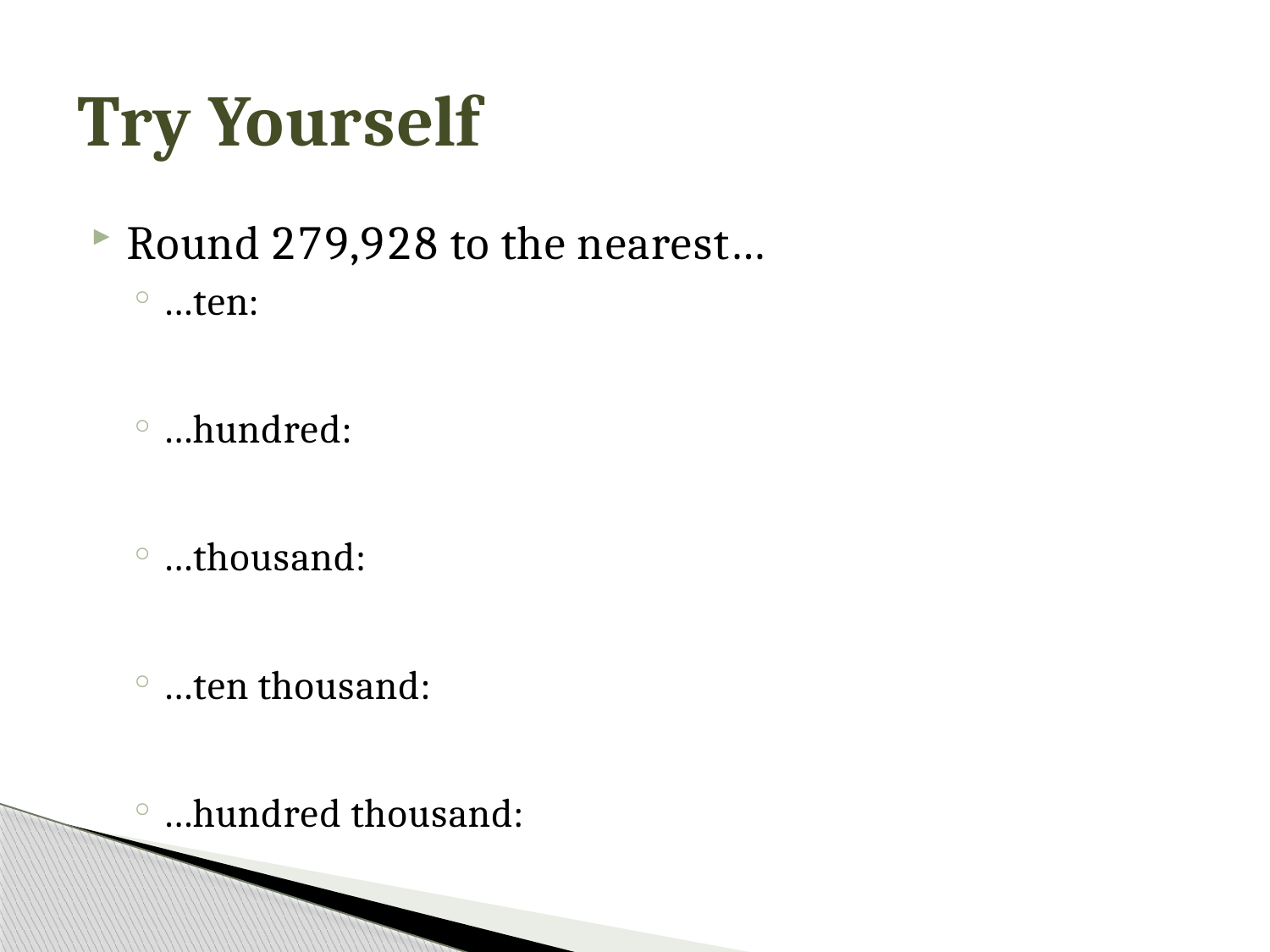

# Try Yourself
Round 279,928 to the nearest…
…ten:

…hundred:

…thousand:

…ten thousand:

…hundred thousand: